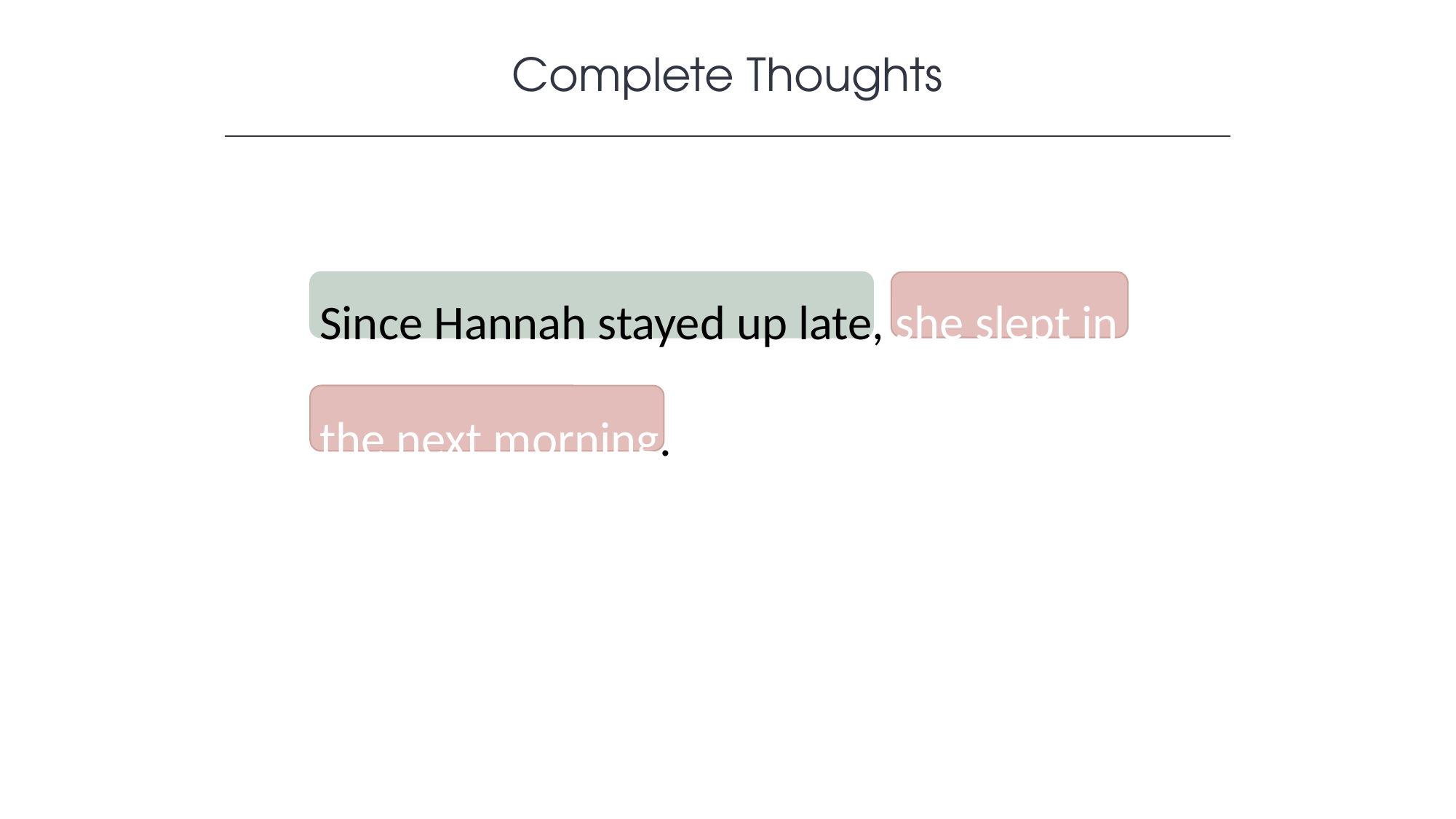

Complete Thoughts
HAWKES LEARNING
Since Hannah stayed up late, she slept in the next morning.